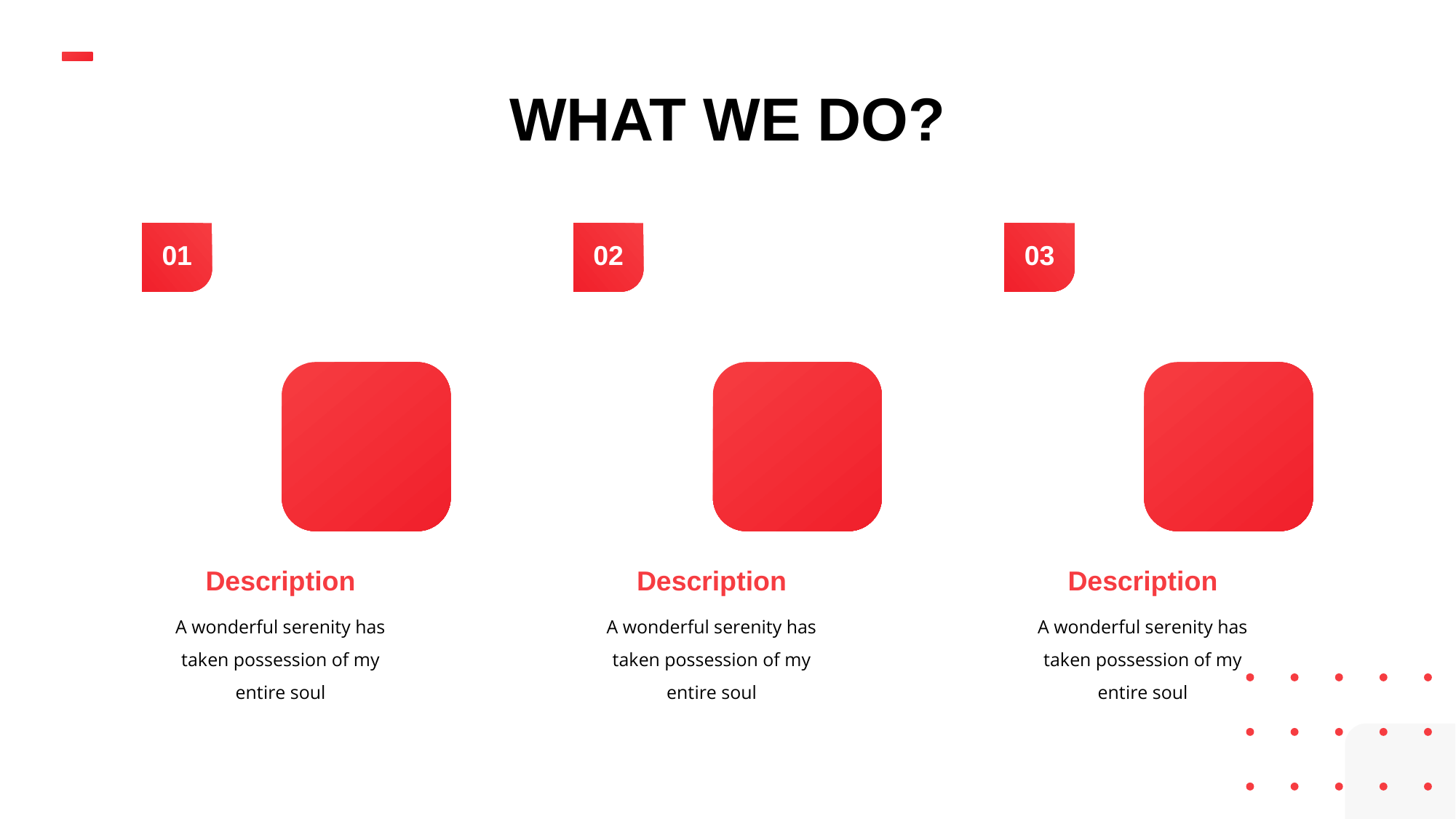

WHAT WE DO?

01
02
03

Description
Description
Description
A wonderful serenity has taken possession of my entire soul
A wonderful serenity has taken possession of my entire soul
A wonderful serenity has taken possession of my entire soul